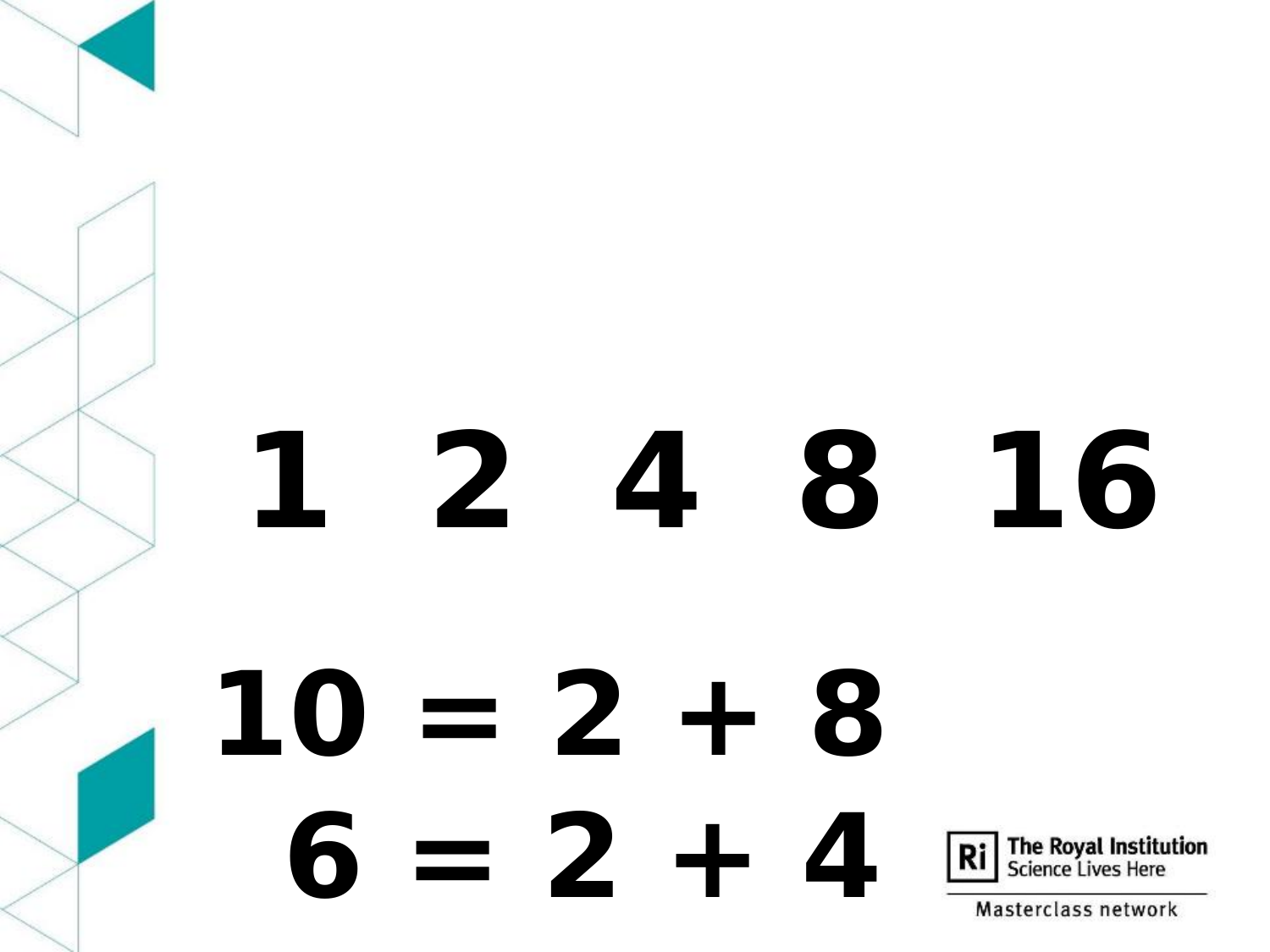

1  2  4  8  16
10 = 2 + 8
6 = 2 + 4